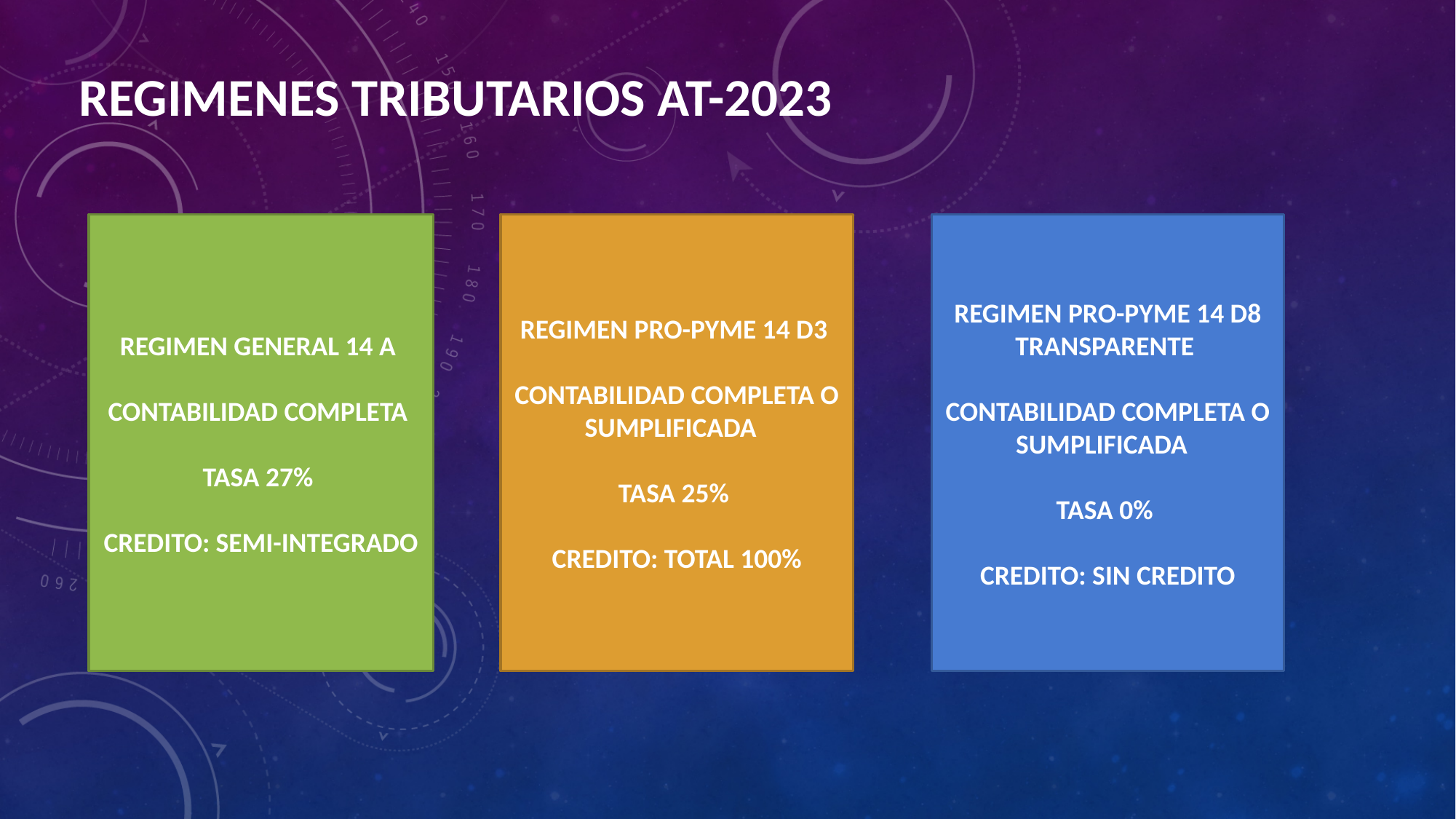

REGIMENES TRIBUTARIOS AT-2023
REGIMEN GENERAL 14 A

CONTABILIDAD COMPLETA

TASA 27%

CREDITO: SEMI-INTEGRADO
REGIMEN PRO-PYME 14 D3

CONTABILIDAD COMPLETA O SUMPLIFICADA

TASA 25%

CREDITO: TOTAL 100%
REGIMEN PRO-PYME 14 D8 TRANSPARENTE

CONTABILIDAD COMPLETA O SUMPLIFICADA

TASA 0%

CREDITO: SIN CREDITO